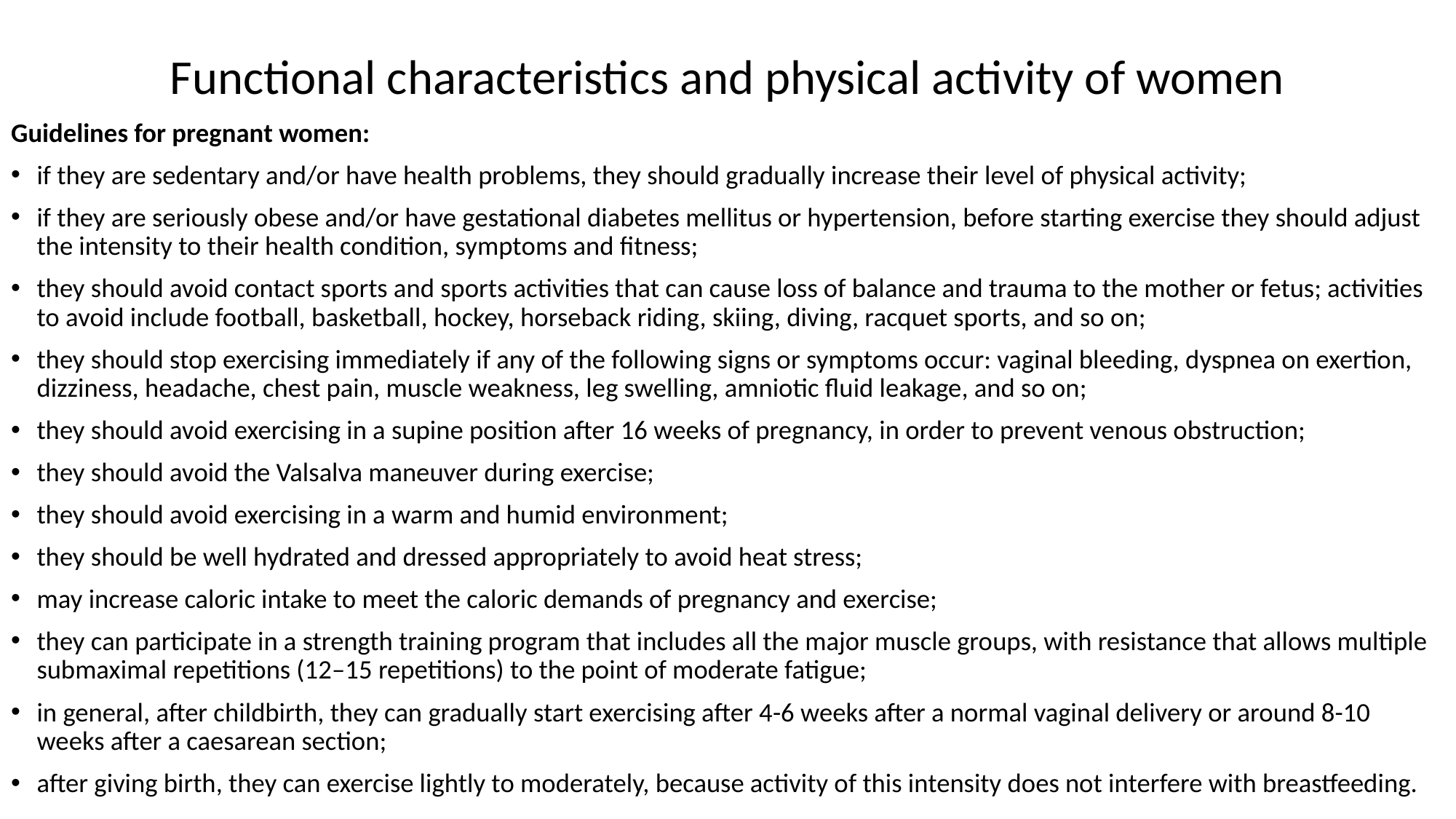

# Functional characteristics and physical activity of women
Guidelines for pregnant women:
if they are sedentary and/or have health problems, they should gradually increase their level of physical activity;
if they are seriously obese and/or have gestational diabetes mellitus or hypertension, before starting exercise they should adjust the intensity to their health condition, symptoms and fitness;
they should avoid contact sports and sports activities that can cause loss of balance and trauma to the mother or fetus; activities to avoid include football, basketball, hockey, horseback riding, skiing, diving, racquet sports, and so on;
they should stop exercising immediately if any of the following signs or symptoms occur: vaginal bleeding, dyspnea on exertion, dizziness, headache, chest pain, muscle weakness, leg swelling, amniotic fluid leakage, and so on;
they should avoid exercising in a supine position after 16 weeks of pregnancy, in order to prevent venous obstruction;
they should avoid the Valsalva maneuver during exercise;
they should avoid exercising in a warm and humid environment;
they should be well hydrated and dressed appropriately to avoid heat stress;
may increase caloric intake to meet the caloric demands of pregnancy and exercise;
they can participate in a strength training program that includes all the major muscle groups, with resistance that allows multiple submaximal repetitions (12–15 repetitions) to the point of moderate fatigue;
in general, after childbirth, they can gradually start exercising after 4-6 weeks after a normal vaginal delivery or around 8-10 weeks after a caesarean section;
after giving birth, they can exercise lightly to moderately, because activity of this intensity does not interfere with breastfeeding.